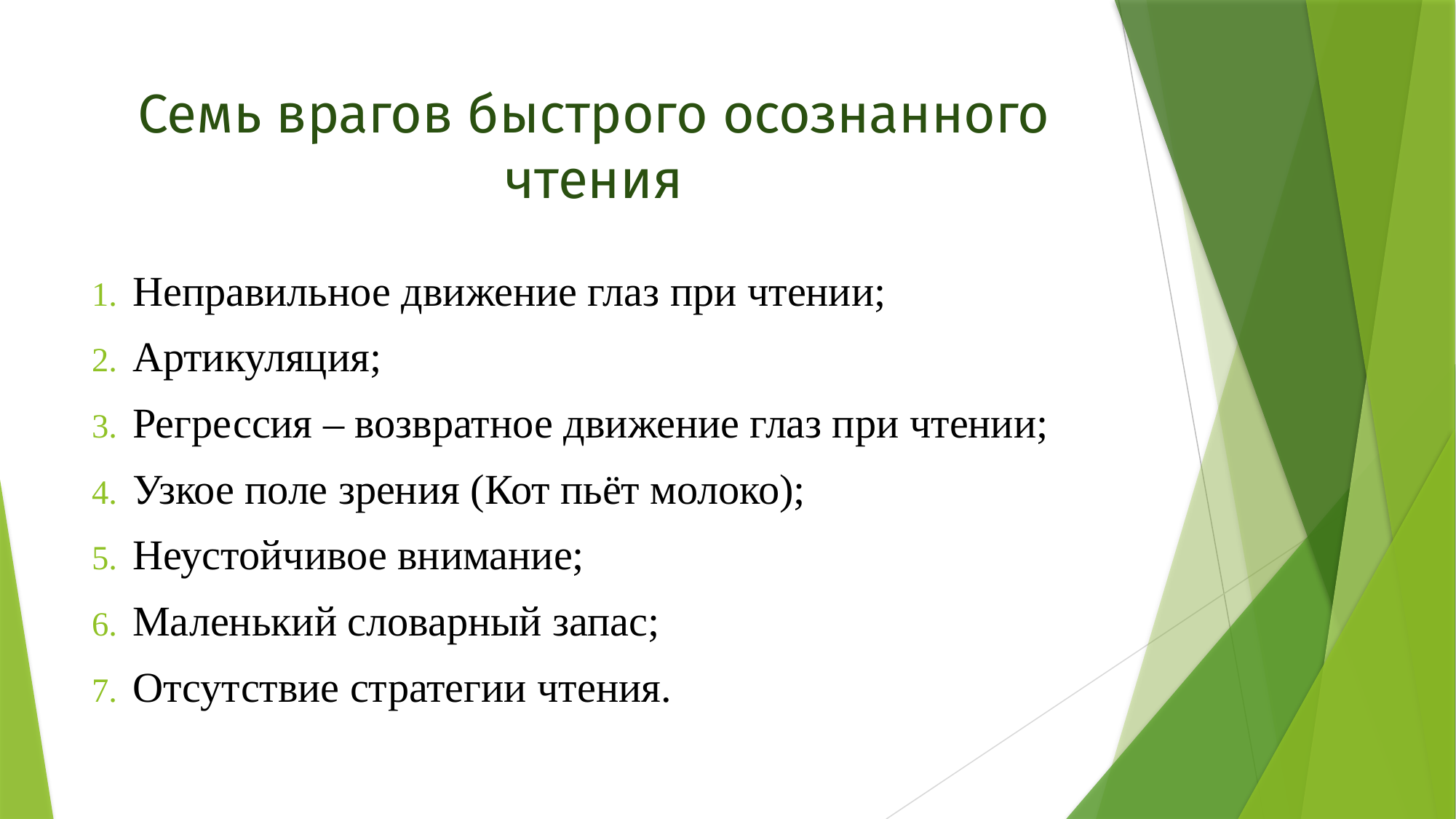

# Семь врагов быстрого осознанного чтения
Неправильное движение глаз при чтении;
Артикуляция;
Регрессия – возвратное движение глаз при чтении;
Узкое поле зрения (Кот пьёт молоко);
Неустойчивое внимание;
Маленький словарный запас;
Отсутствие стратегии чтения.